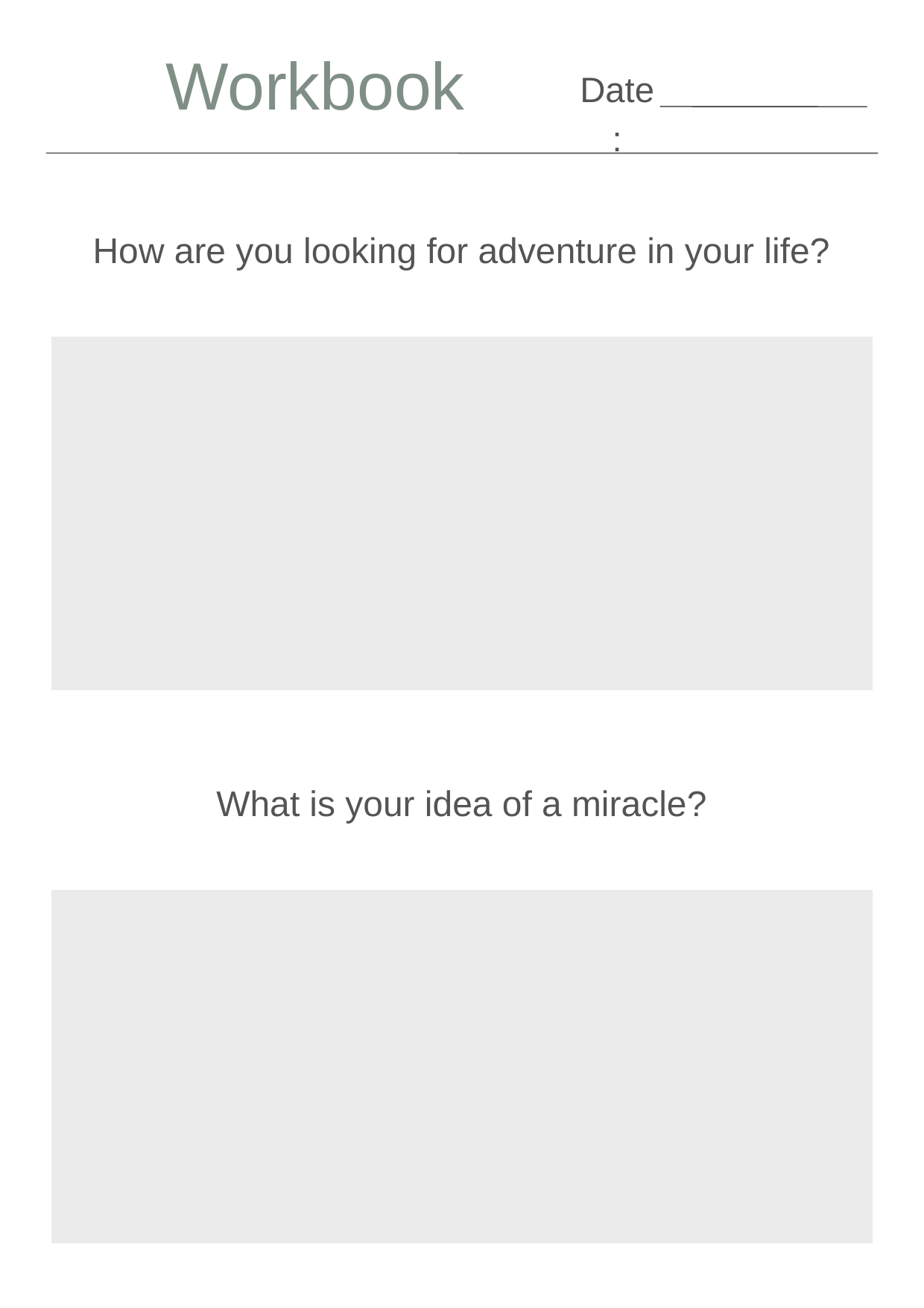

Workbook
Date:

How are you looking for adventure in your life?

What is your idea of a miracle?